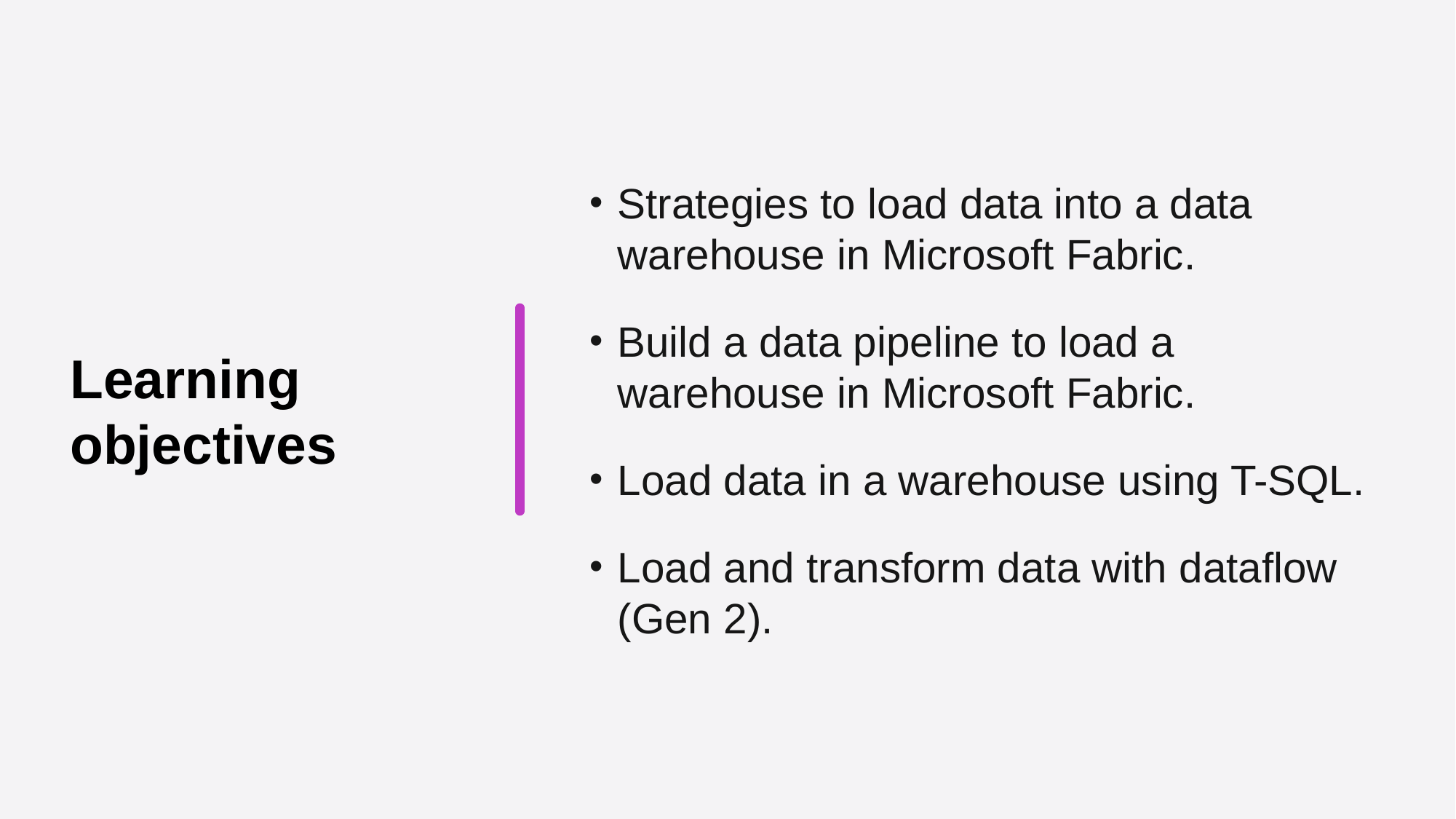

Strategies to load data into a data warehouse in Microsoft Fabric.
Build a data pipeline to load a warehouse in Microsoft Fabric.
Load data in a warehouse using T-SQL.
Load and transform data with dataflow (Gen 2).
# Learning objectives